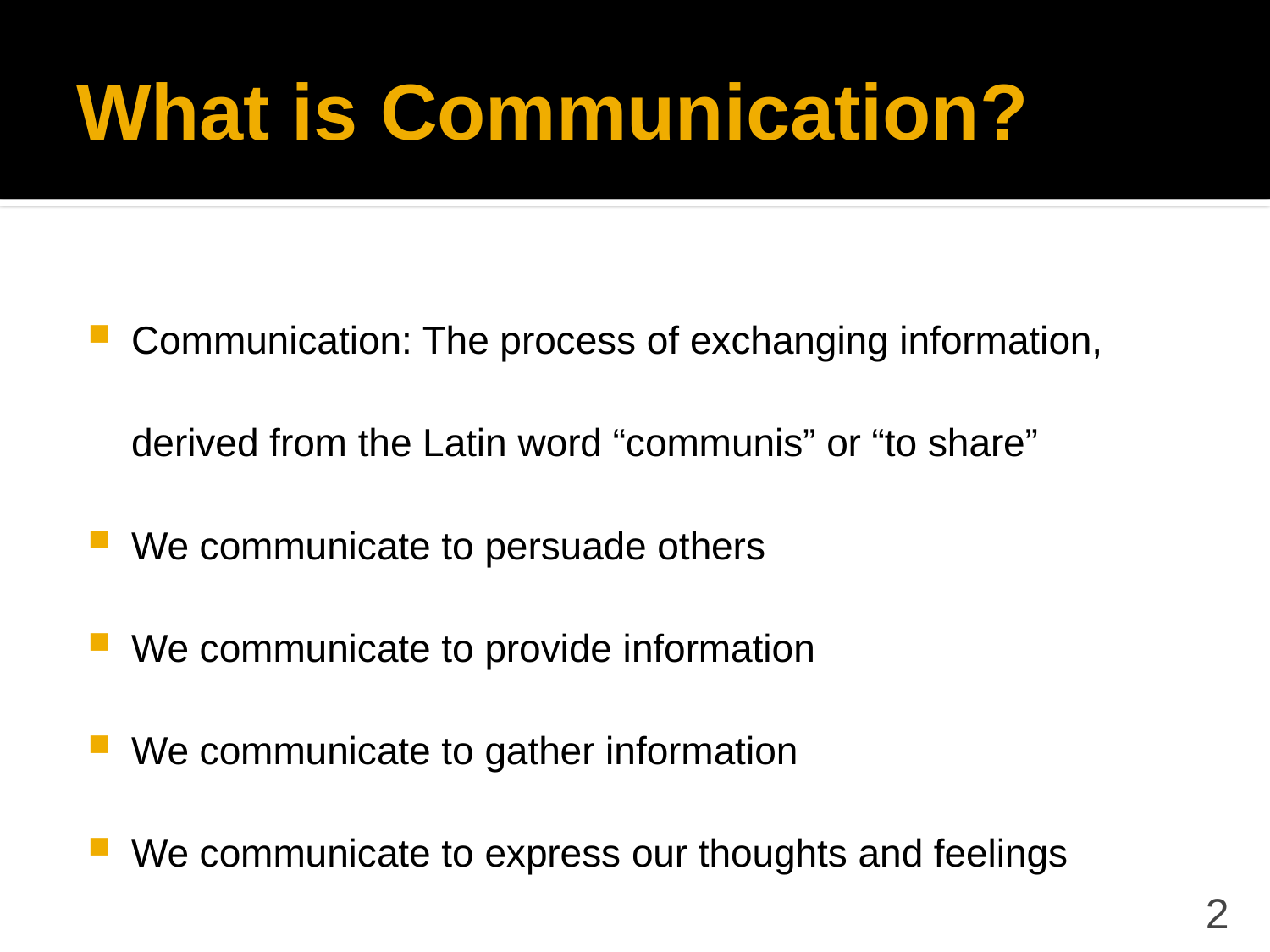

# What is Communication?
Communication: The process of exchanging information,  derived from the Latin word “communis” or “to share”
We communicate to persuade others
We communicate to provide information
We communicate to gather information
We communicate to express our thoughts and feelings

2